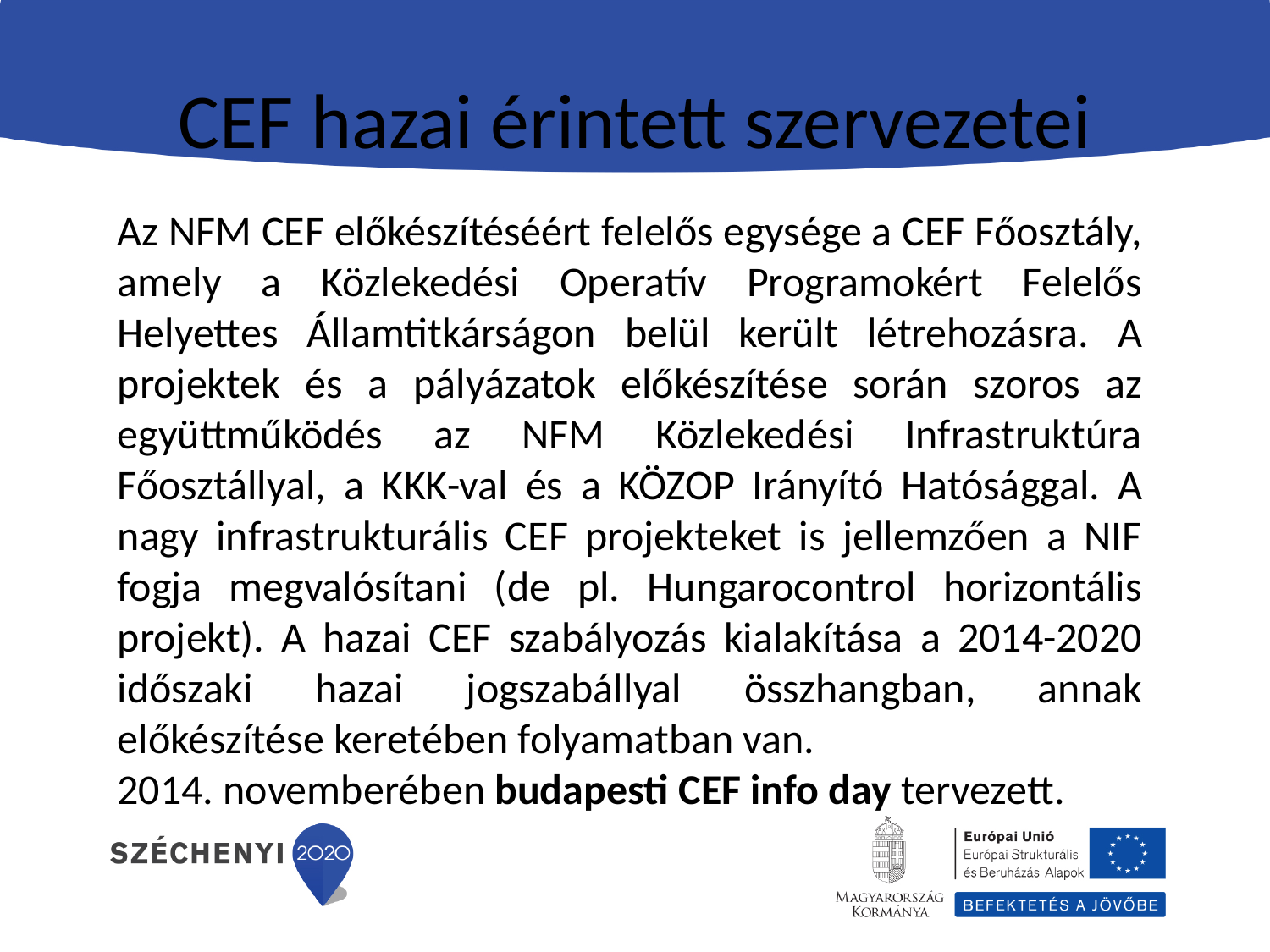

# CEF hazai érintett szervezetei
Az NFM CEF előkészítéséért felelős egysége a CEF Főosztály, amely a Közlekedési Operatív Programokért Felelős Helyettes Államtitkárságon belül került létrehozásra. A projektek és a pályázatok előkészítése során szoros az együttműködés az NFM Közlekedési Infrastruktúra Főosztállyal, a KKK-val és a KÖZOP Irányító Hatósággal. A nagy infrastrukturális CEF projekteket is jellemzően a NIF fogja megvalósítani (de pl. Hungarocontrol horizontális projekt). A hazai CEF szabályozás kialakítása a 2014-2020 időszaki hazai jogszabállyal összhangban, annak előkészítése keretében folyamatban van.
2014. novemberében budapesti CEF info day tervezett.